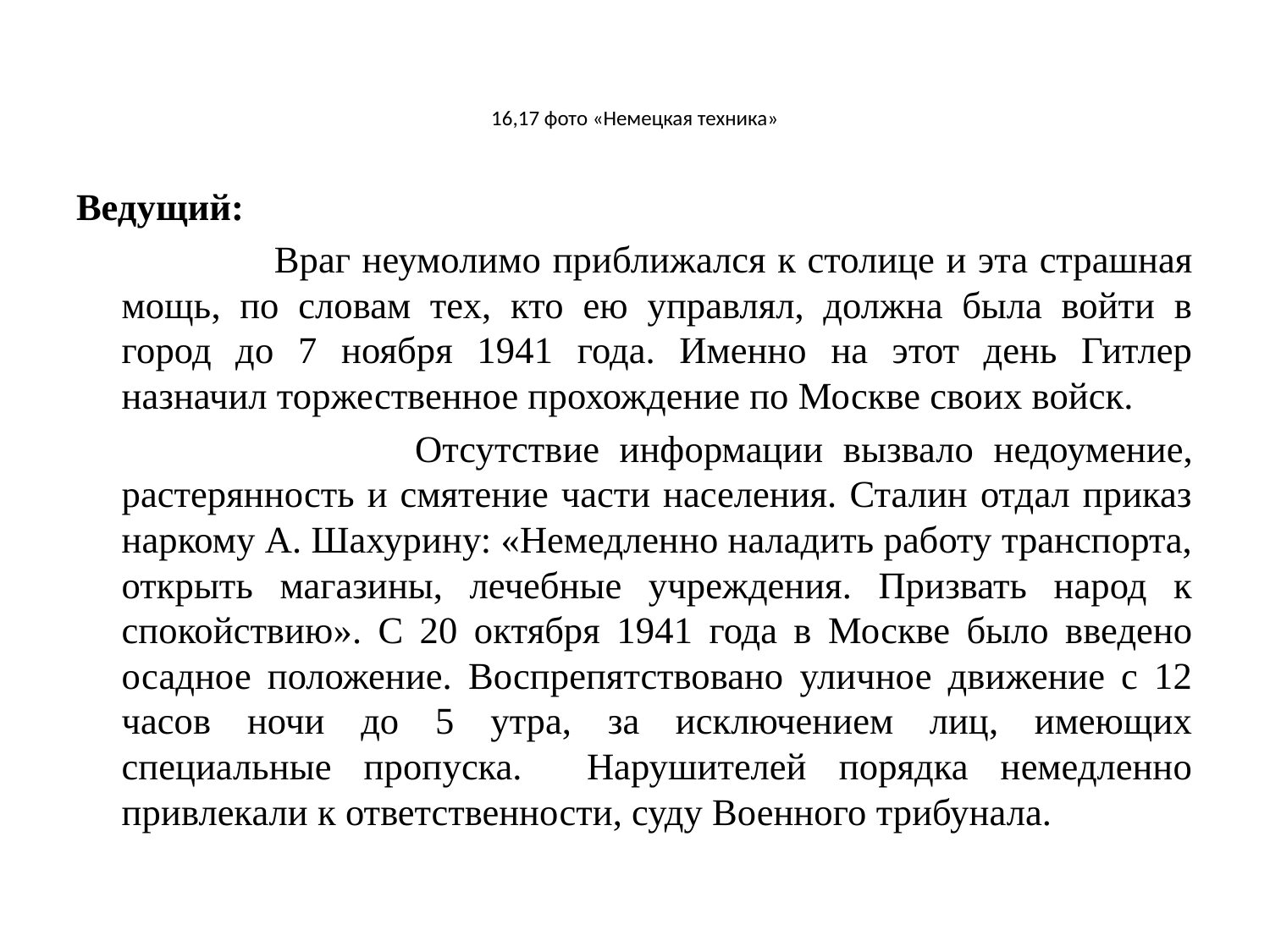

# 16,17 фото «Немецкая техника»
Ведущий:
                 Враг неумолимо приближался к столице и эта страшная мощь, по словам тех, кто ею управлял, должна была войти в город до 7 ноября 1941 года. Именно на этот день Гитлер назначил торжественное прохождение по Москве своих войск.
                 Отсутствие информации вызвало недоумение, растерянность и смятение части населения. Сталин отдал приказ наркому А. Шахурину: «Немедленно наладить работу транспорта, открыть магазины, лечебные учреждения. Призвать народ к спокойствию». С 20 октября 1941 года в Москве было введено осадное положение. Воспрепятствовано уличное движение с 12 часов ночи до 5 утра, за исключением лиц, имеющих специальные пропуска.  Нарушителей порядка немедленно привлекали к ответственности, суду Военного трибунала.